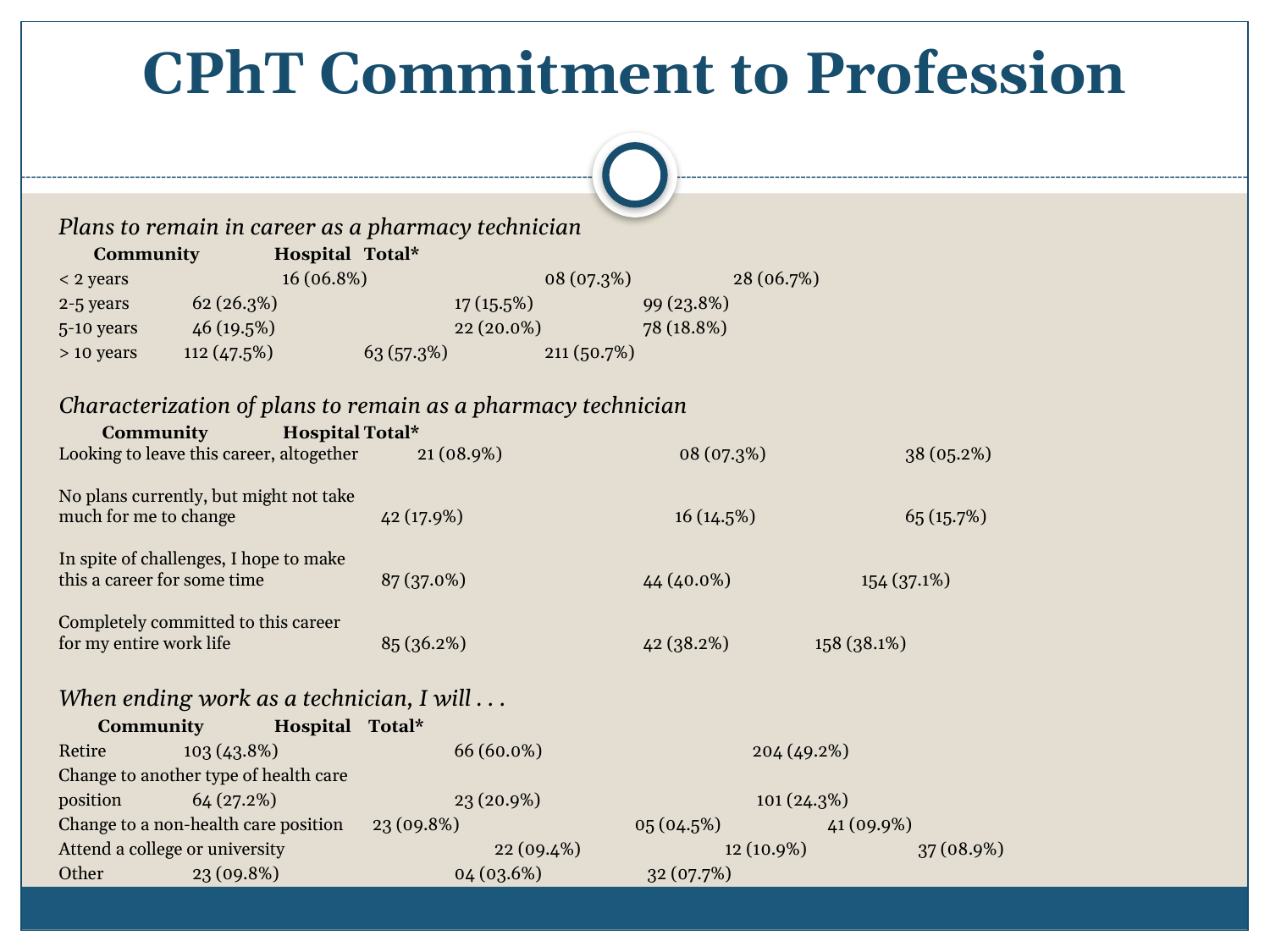

# CPhT Commitment to Profession
Plans to remain in career as a pharmacy technician
				Community		Hospital		Total*
< 2 years		 	  16 (06.8%) 	  	08 (07.3%)	 	  28 (06.7%)
2-5 years			  62 (26.3%) 	  	17 (15.5%)	 	  99 (23.8%)
5-10 years			  46 (19.5%) 	  	22 (20.0%)	 	  78 (18.8%)
> 10 years			112 (47.5%)	  	63 (57.3%)       		211 (50.7%)

Characterization of plans to remain as a pharmacy technician
				  Community		  Hospital		Total*
Looking to leave this career, altogether              21 (08.9%)  	                                08 (07.3%)	 	38 (05.2%)

No plans currently, but might not take
much for me to change	  	    42 (17.9%)  	                               16 (14.5%)	 	65 (15.7%)

In spite of challenges, I hope to make
this a career for some time	    	    87 (37.0%)	  	  44 (40.0%)                               154 (37.1%)

Completely committed to this career
for my entire work life	  	    85 (36.2%)	  	  42 (38.2%)      	158 (38.1%)

When ending work as a technician, I will . . .
				 Community		Hospital		 Total*
Retire			103 (43.8%)	  	66 (60.0%)      	                            204 (49.2%)
Change to another type of health care
position			  64 (27.2%)	  	23 (20.9%)      	                             101 (24.3%)
Change to a non-health care position	  23 (09.8%)  	  	05 (04.5%)	 	   41 (09.9%)
Attend a college or university	                               22 (09.4%)  	  	12 (10.9%)	 	   37 (08.9%)
Other			  23 (09.8%)  	  	04 (03.6%)	 	   32 (07.7%)